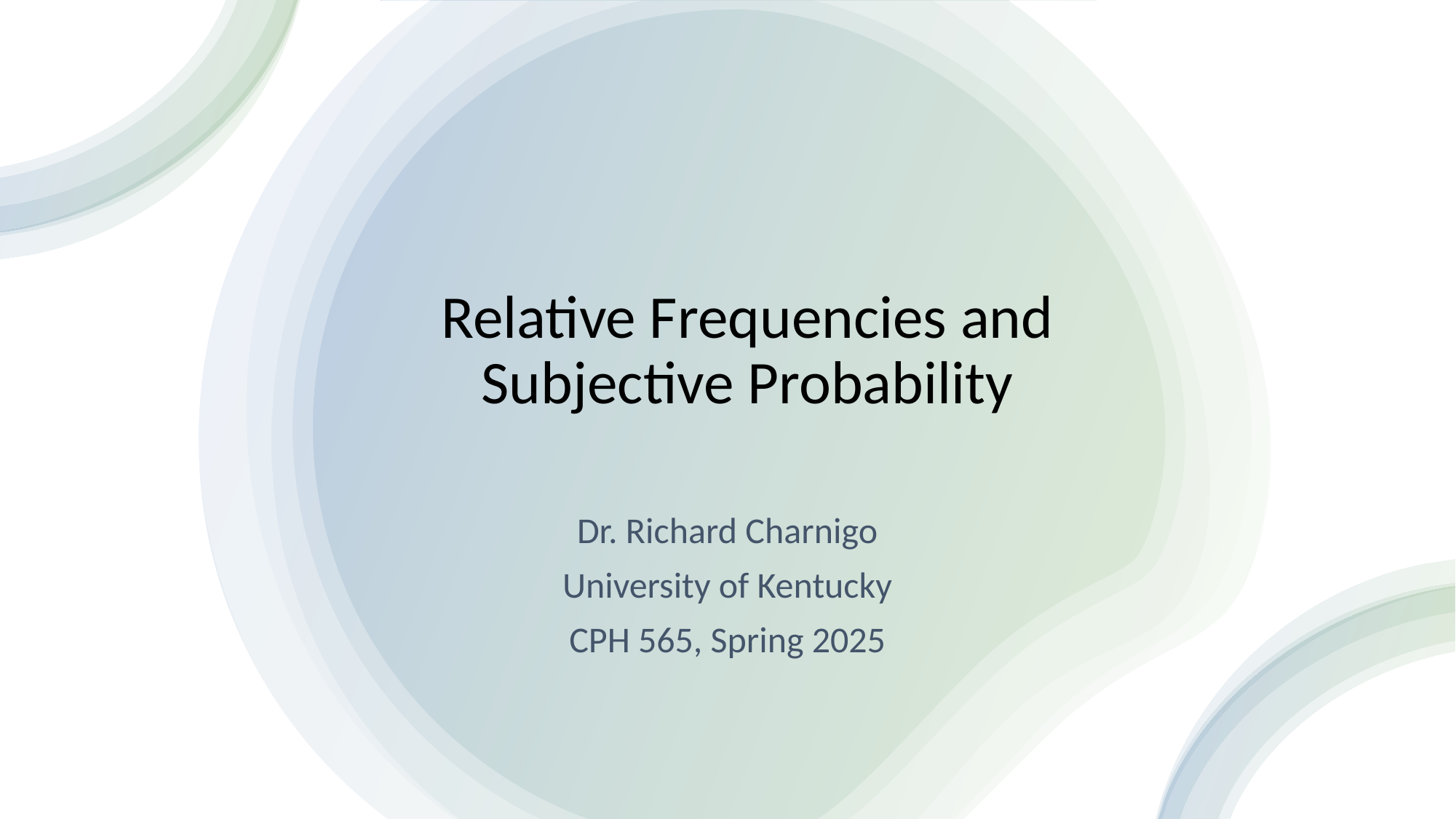

# Relative Frequencies and Subjective Probability

Dr. Richard Charnigo
University of Kentucky
CPH 565, Spring 2025